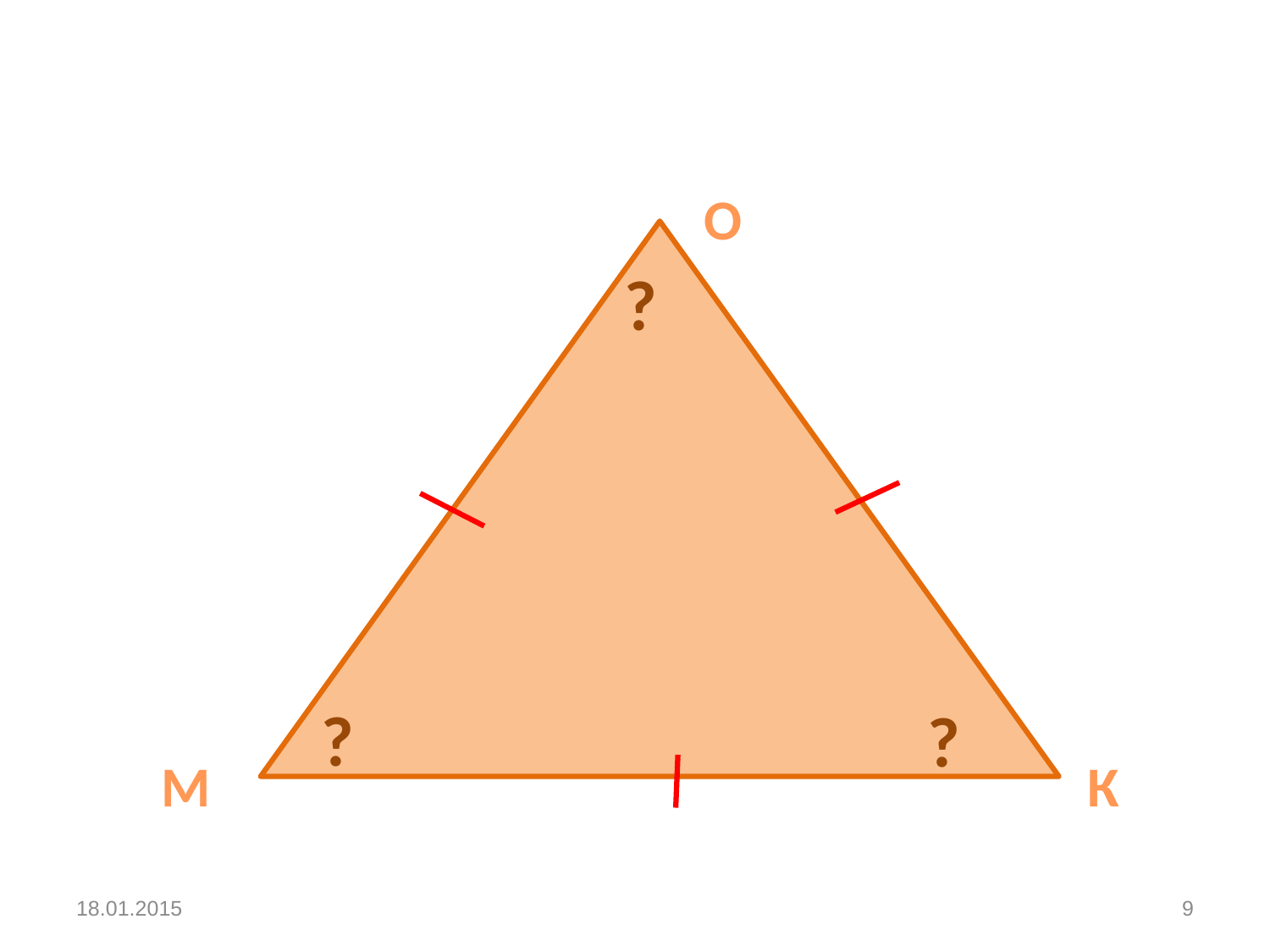

О

?
?
?
М
К
18.01.2015
9